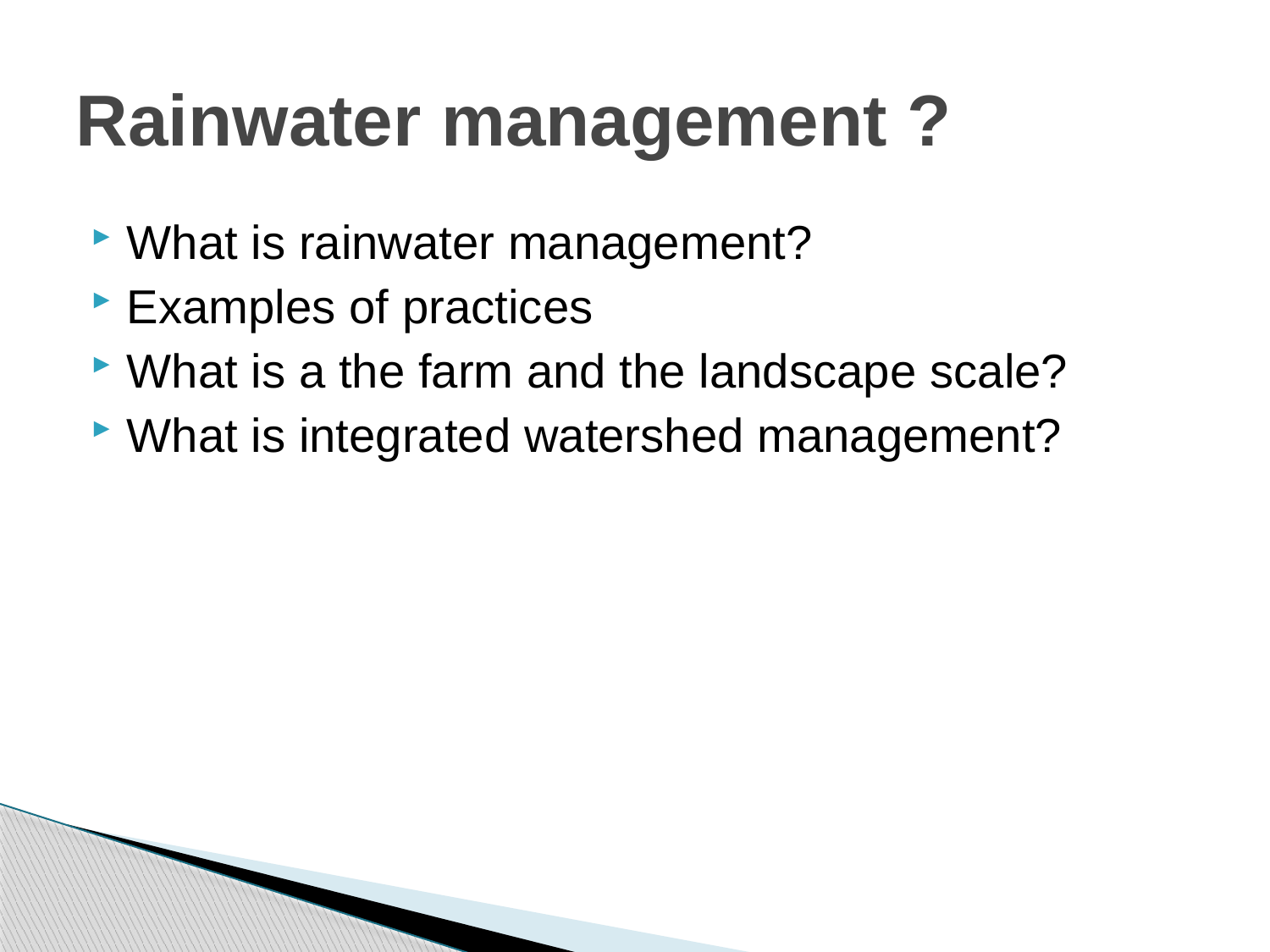

# Rainwater management ?
What is rainwater management?
Examples of practices
What is a the farm and the landscape scale?
What is integrated watershed management?